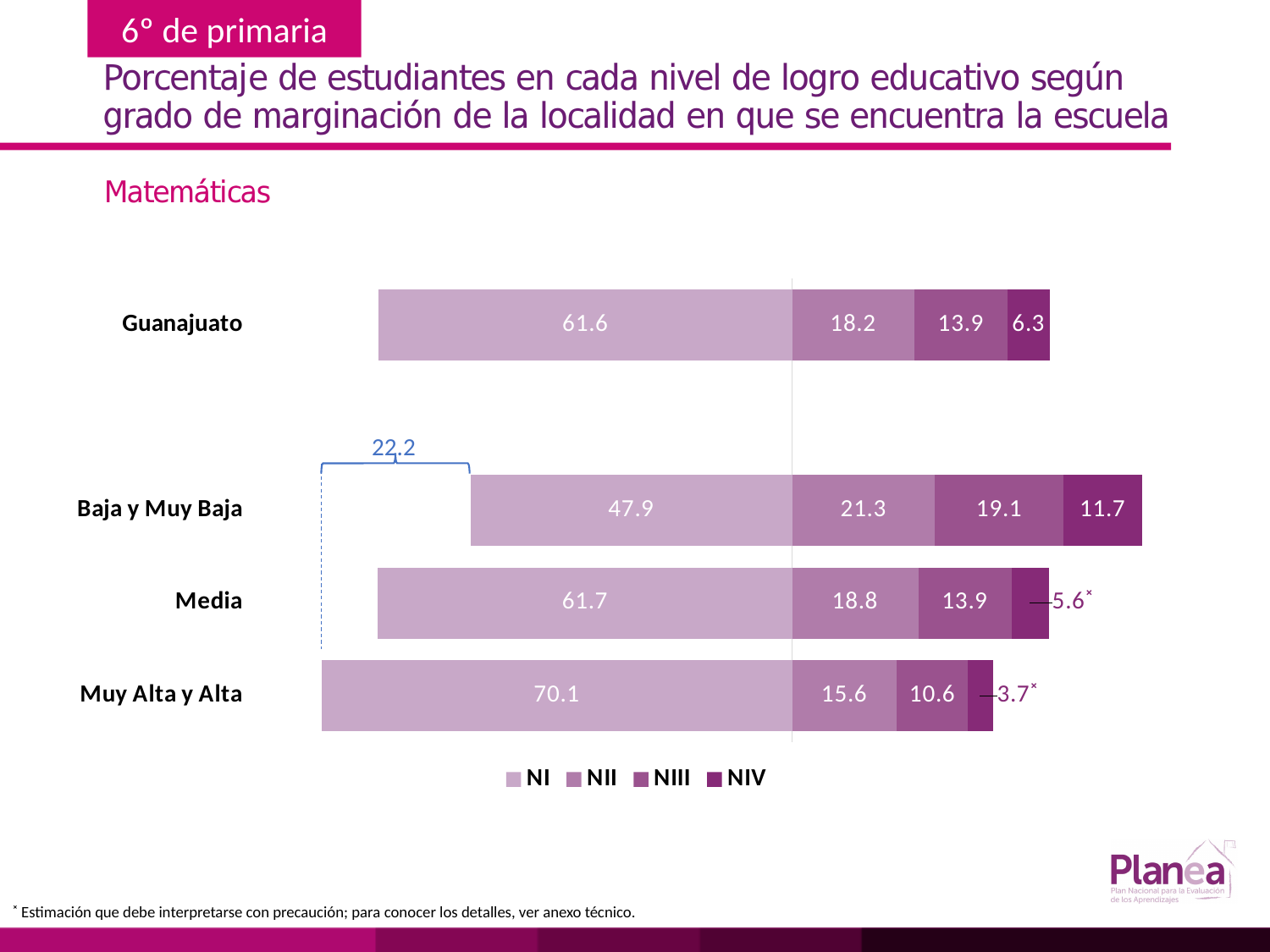

# Porcentaje de estudiantes en cada nivel de logro educativo según grado de marginación de la localidad en que se encuentra la escuela

Matemáticas

### Chart

| Category |  |  |  |  |
|---|---|---|---|---|
| Muy Alta y Alta | -70.1 | 15.6 | 10.6 | 3.7 |
| Media | -61.7 | 18.8 | 13.9 | 5.6 |
| Baja y Muy Baja | -47.9 | 21.3 | 19.1 | 11.7 |
|  | None | None | None | None |
| Guanajuato | -61.6 | 18.2 | 13.9 | 6.3 |
22.2
˟ Estimación que debe interpretarse con precaución; para conocer los detalles, ver anexo técnico.